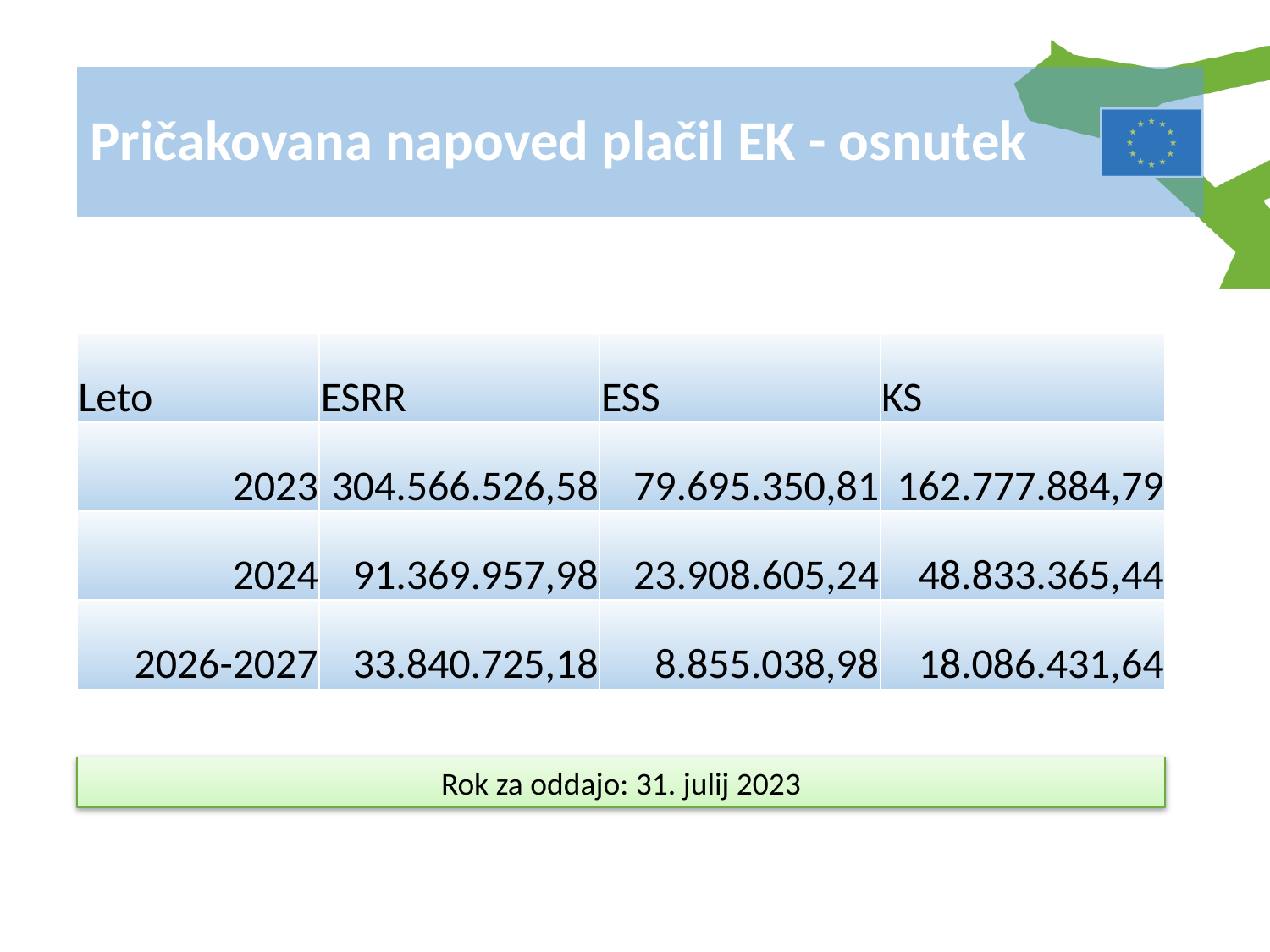

Pričakovana napoved plačil EK - osnutek
| Leto | ESRR | ESS | KS |
| --- | --- | --- | --- |
| 2023 | 304.566.526,58 | 79.695.350,81 | 162.777.884,79 |
| 2024 | 91.369.957,98 | 23.908.605,24 | 48.833.365,44 |
| 2026-2027 | 33.840.725,18 | 8.855.038,98 | 18.086.431,64 |
Rok za oddajo: 31. julij 2023